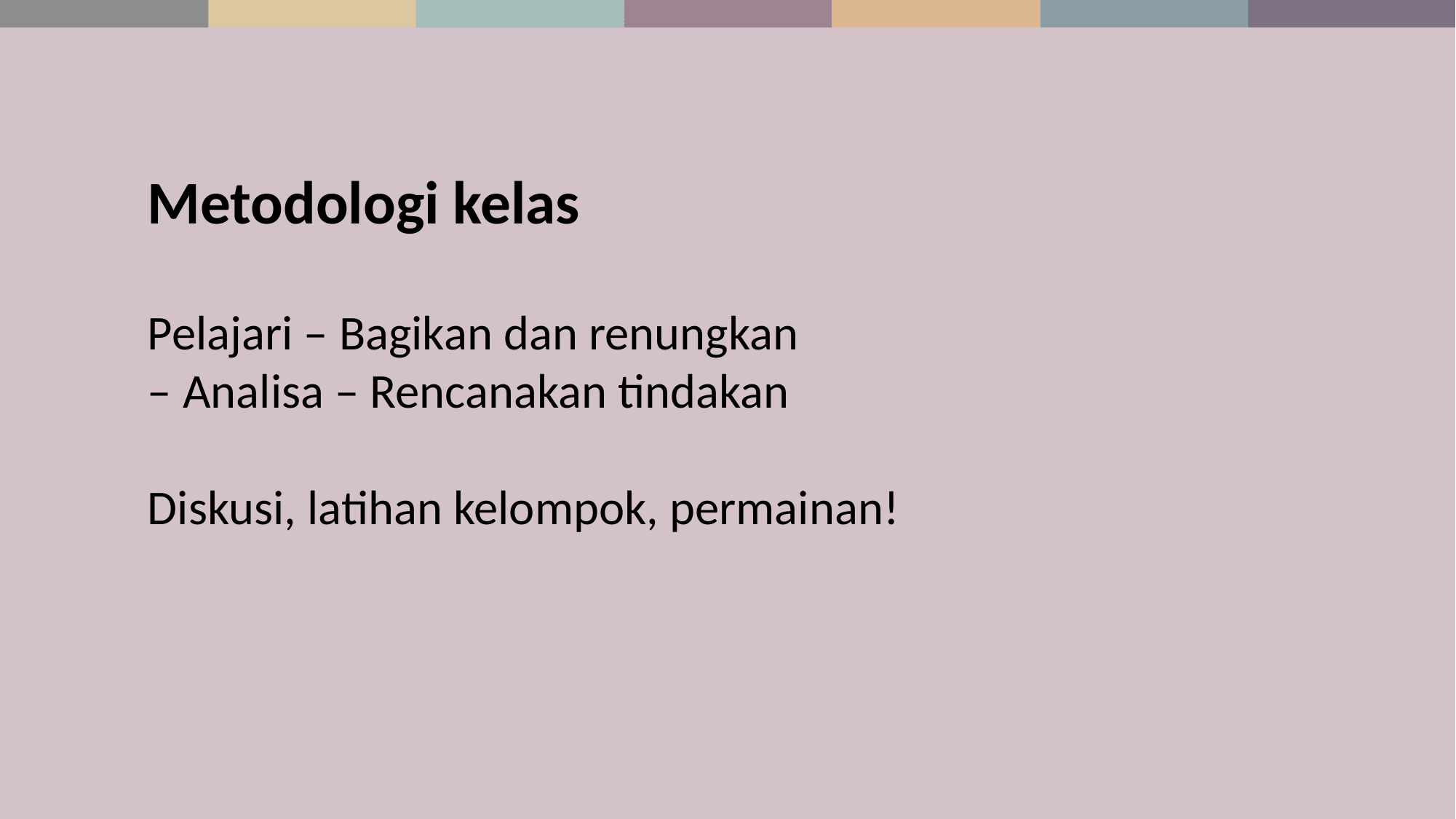

Metodologi kelas

Pelajari – Bagikan dan renungkan
– Analisa – Rencanakan tindakan

Diskusi, latihan kelompok, permainan!